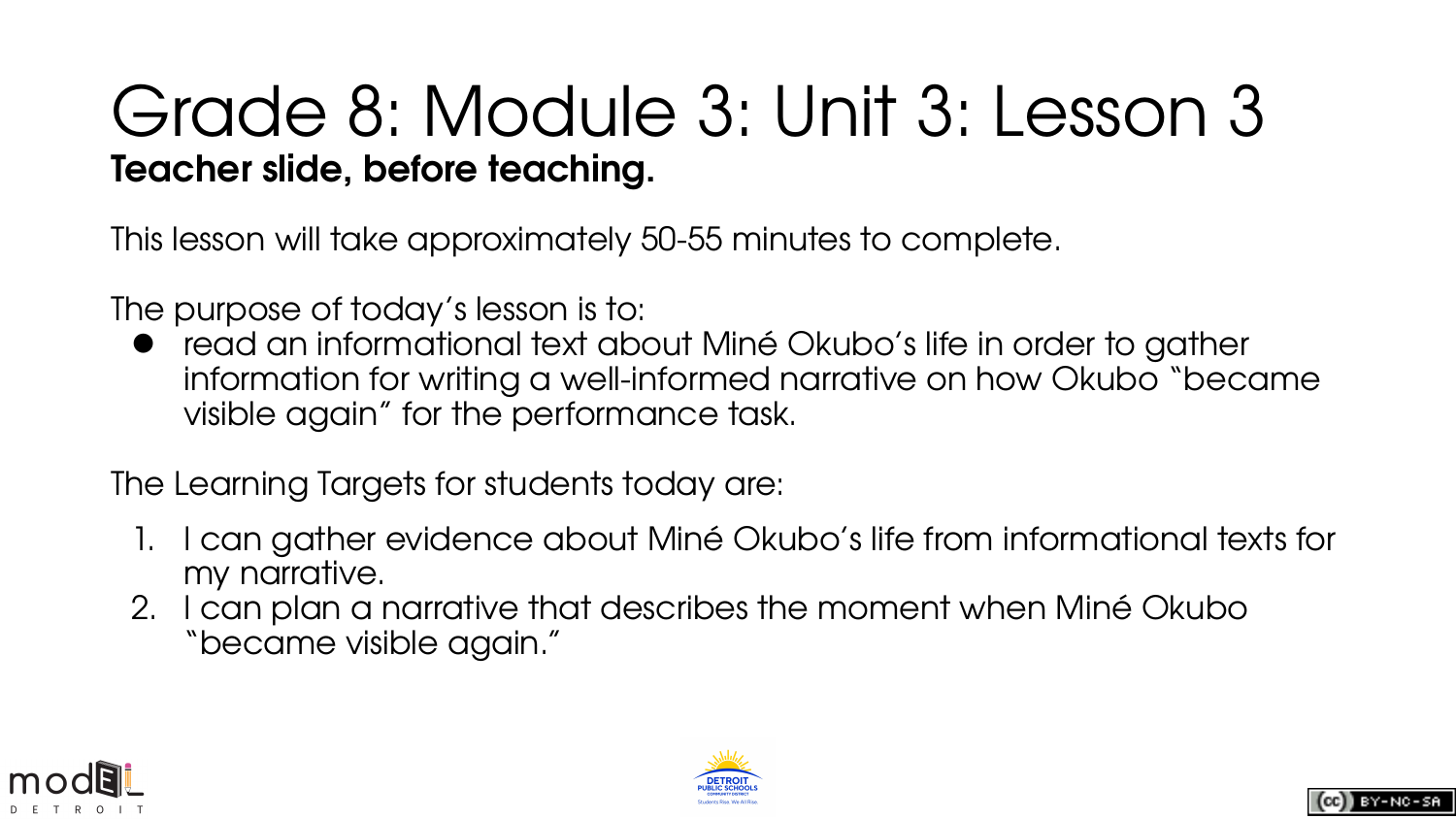

# Grade 8: Module 3: Unit 3: Lesson 3
Teacher slide, before teaching.

This lesson will take approximately 50-55 minutes to complete.

The purpose of today’s lesson is to:
read an informational text about Miné Okubo’s life in order to gather information for writing a well-informed narrative on how Okubo “became visible again” for the performance task.
The Learning Targets for students today are:
I can gather evidence about Miné Okubo’s life from informational texts for my narrative.
I can plan a narrative that describes the moment when Miné Okubo “became visible again.”